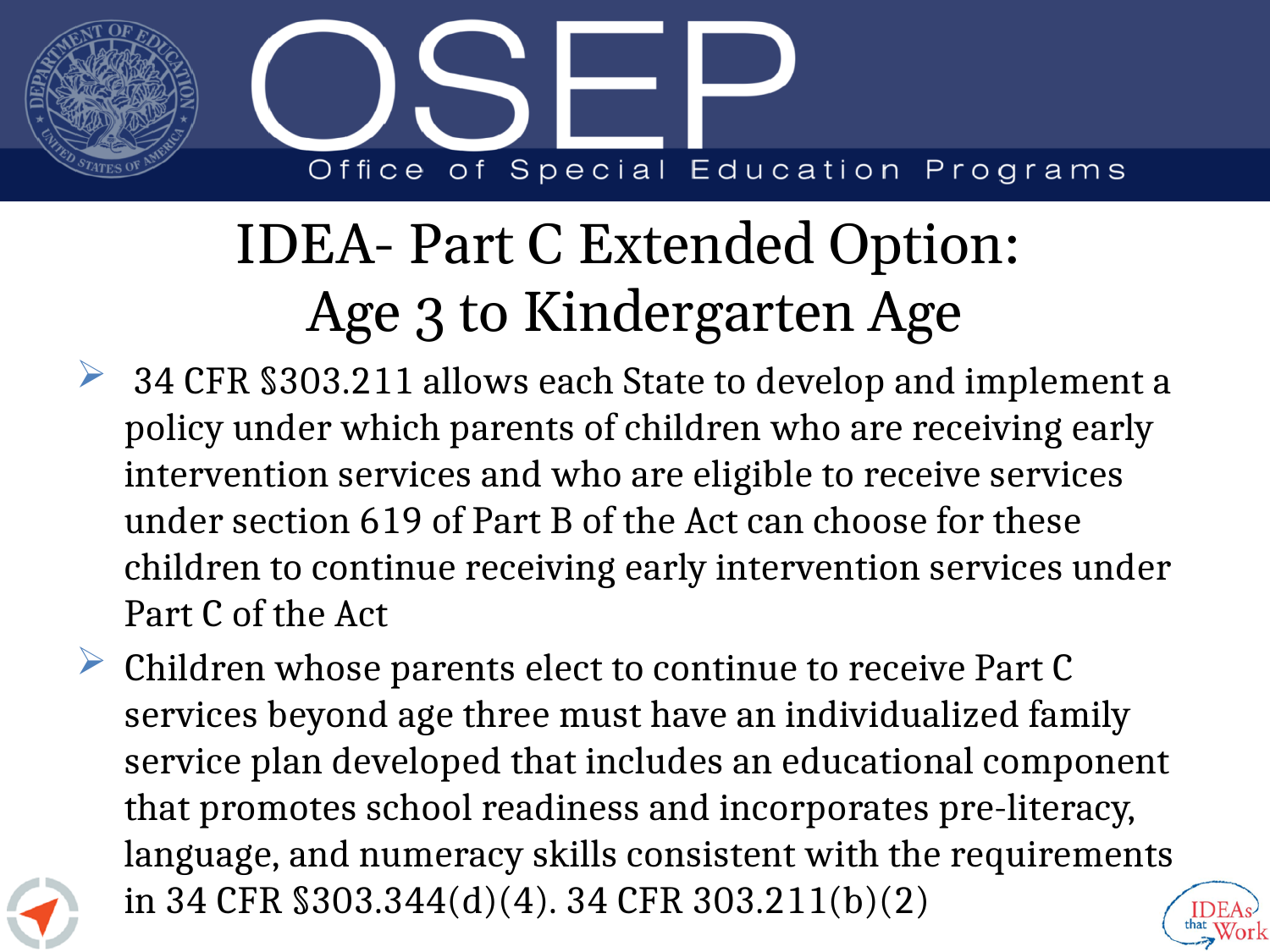

# IDEA- Part C Extended Option: Age 3 to Kindergarten Age
 34 CFR §303.211 allows each State to develop and implement a policy under which parents of children who are receiving early intervention services and who are eligible to receive services under section 619 of Part B of the Act can choose for these children to continue receiving early intervention services under Part C of the Act
Children whose parents elect to continue to receive Part C services beyond age three must have an individualized family service plan developed that includes an educational component that promotes school readiness and incorporates pre-literacy, language, and numeracy skills consistent with the requirements in 34 CFR §303.344(d)(4). 34 CFR 303.211(b)(2)